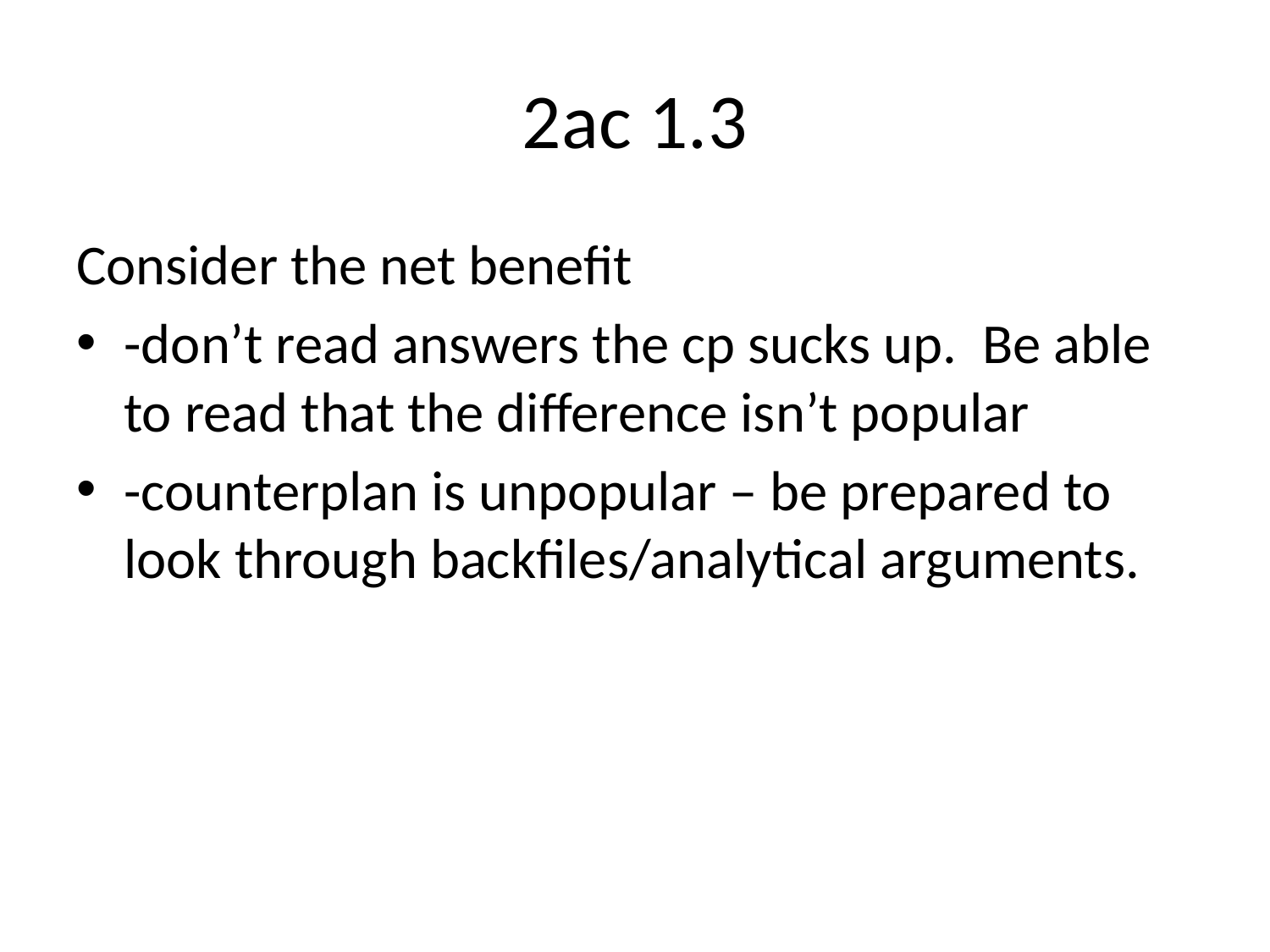

# 2ac 1.3
Consider the net benefit
-don’t read answers the cp sucks up.  Be able to read that the difference isn’t popular
-counterplan is unpopular – be prepared to look through backfiles/analytical arguments.